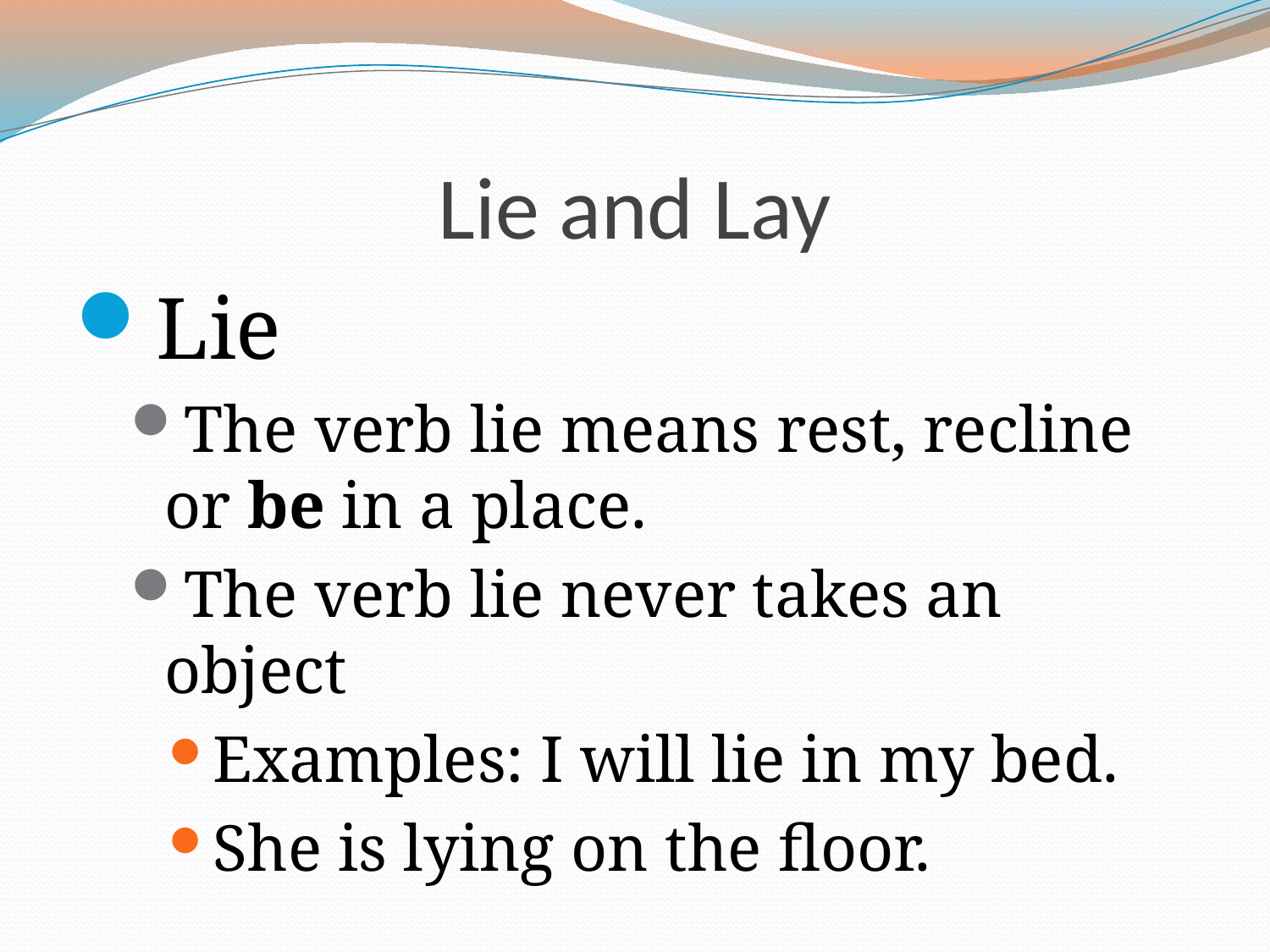

# Lie and Lay
Lie
The verb lie means rest, recline or be in a place.
The verb lie never takes an object
Examples: I will lie in my bed.
She is lying on the floor.